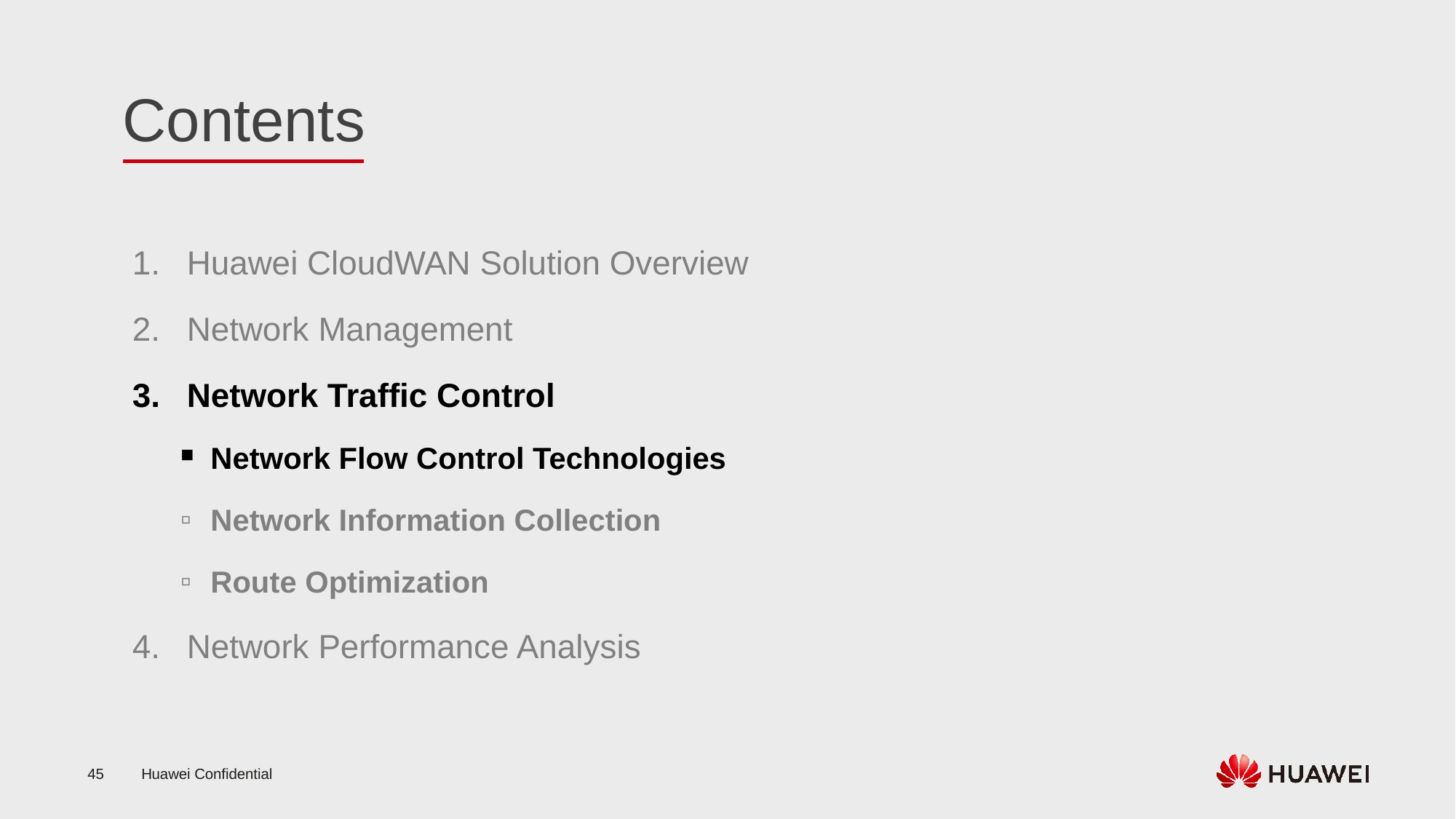

Huawei CloudWAN Solution Overview
Network Management
Network Traffic Control
Network Flow Control Technologies
Network Information Collection
Route Optimization
Network Performance Analysis